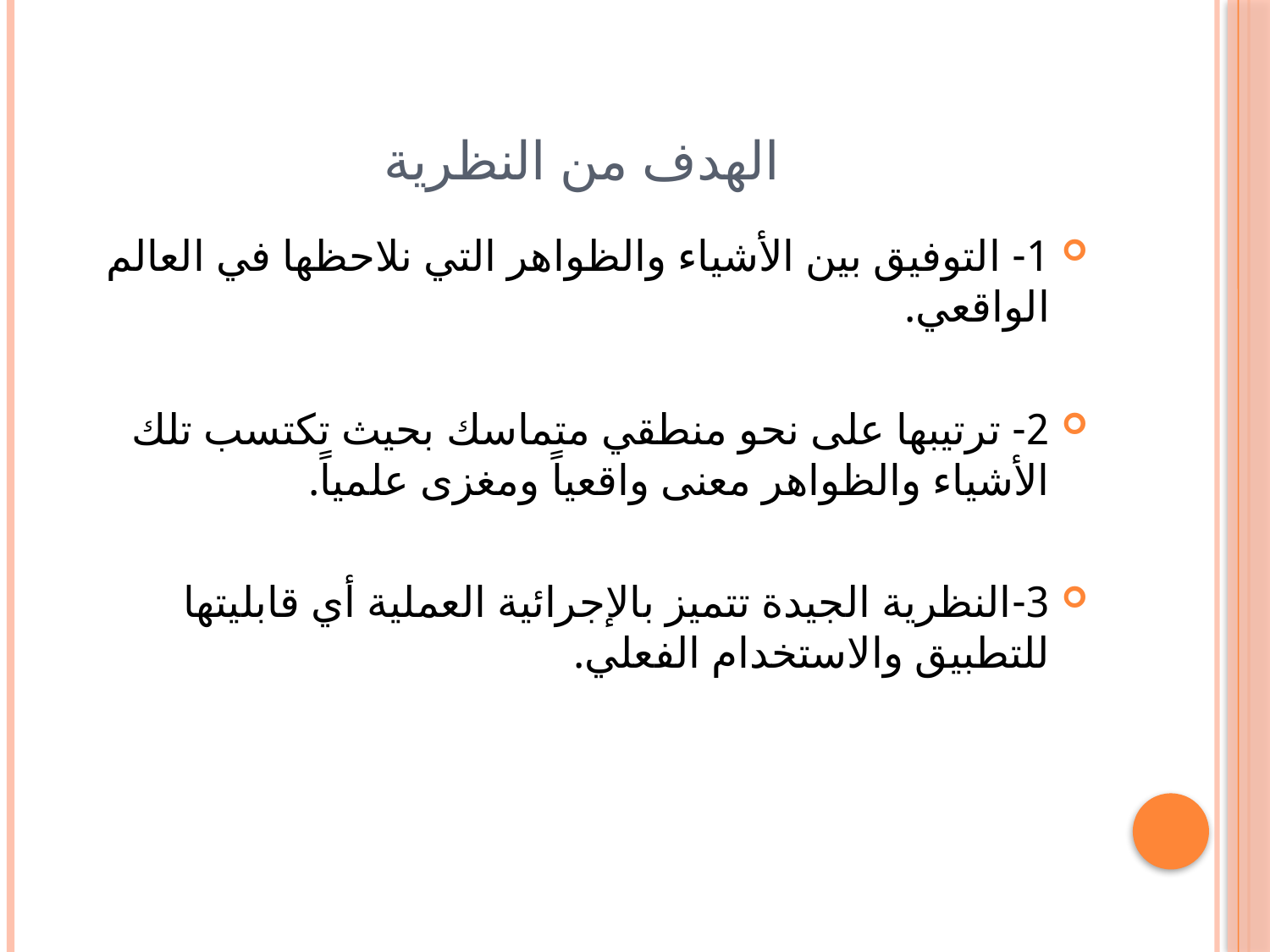

# الهدف من النظرية
1- التوفيق بين الأشياء والظواهر التي نلاحظها في العالم الواقعي.

2- ترتيبها على نحو منطقي متماسك بحيث تكتسب تلك الأشياء والظواهر معنى واقعياً ومغزى علمياً.

3-النظرية الجيدة تتميز بالإجرائية العملية أي قابليتها للتطبيق والاستخدام الفعلي.